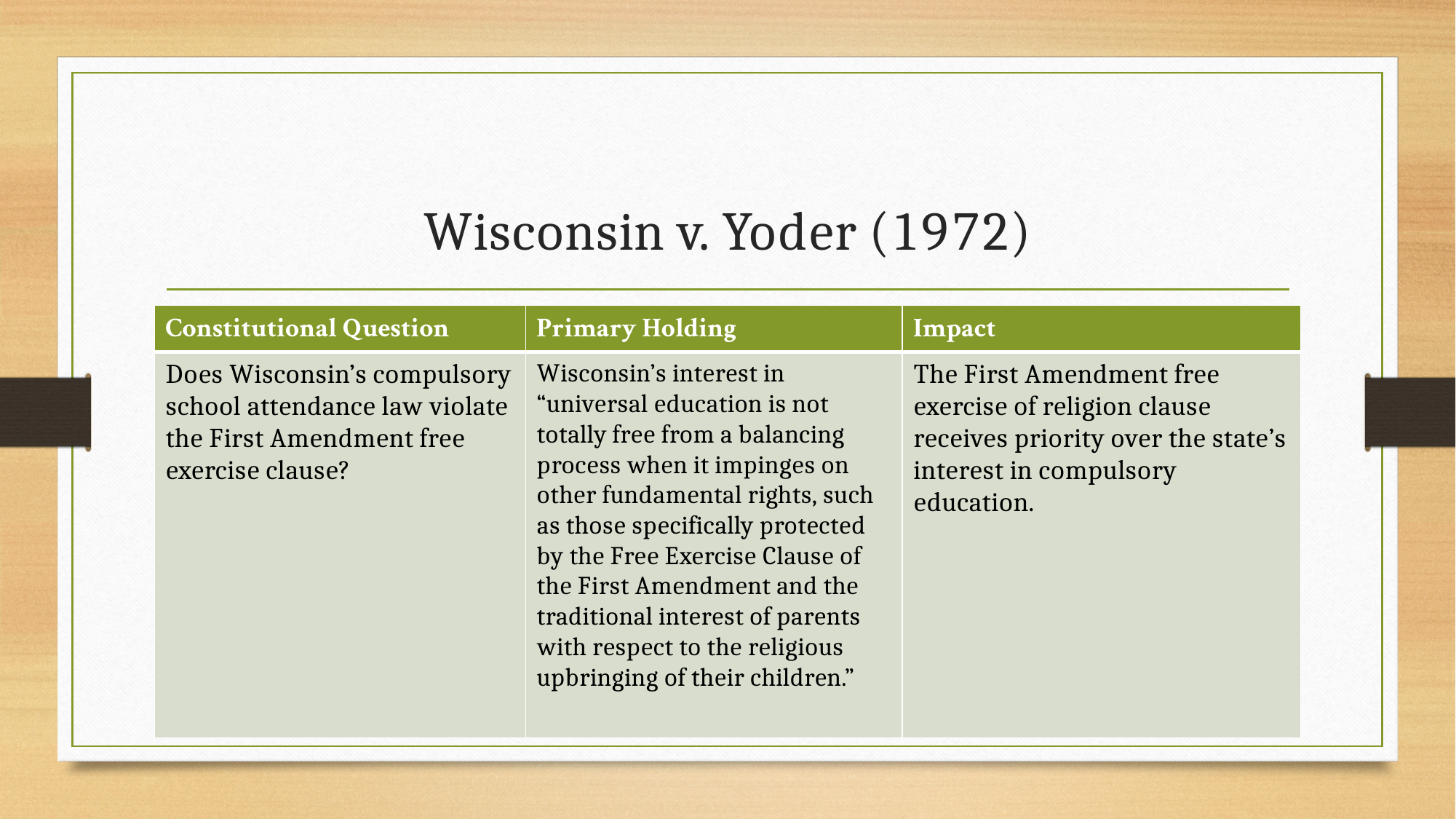

# Wisconsin v. Yoder (1972)
| Constitutional Question | Primary Holding | Impact |
| --- | --- | --- |
| Does Wisconsin’s compulsory school attendance law violate the First Amendment free exercise clause? | Wisconsin’s interest in “universal education is not totally free from a balancing process when it impinges on other fundamental rights, such as those specifically protected by the Free Exercise Clause of the First Amendment and the traditional interest of parents with respect to the religious upbringing of their children.” | The First Amendment free exercise of religion clause receives priority over the state’s interest in compulsory education. |